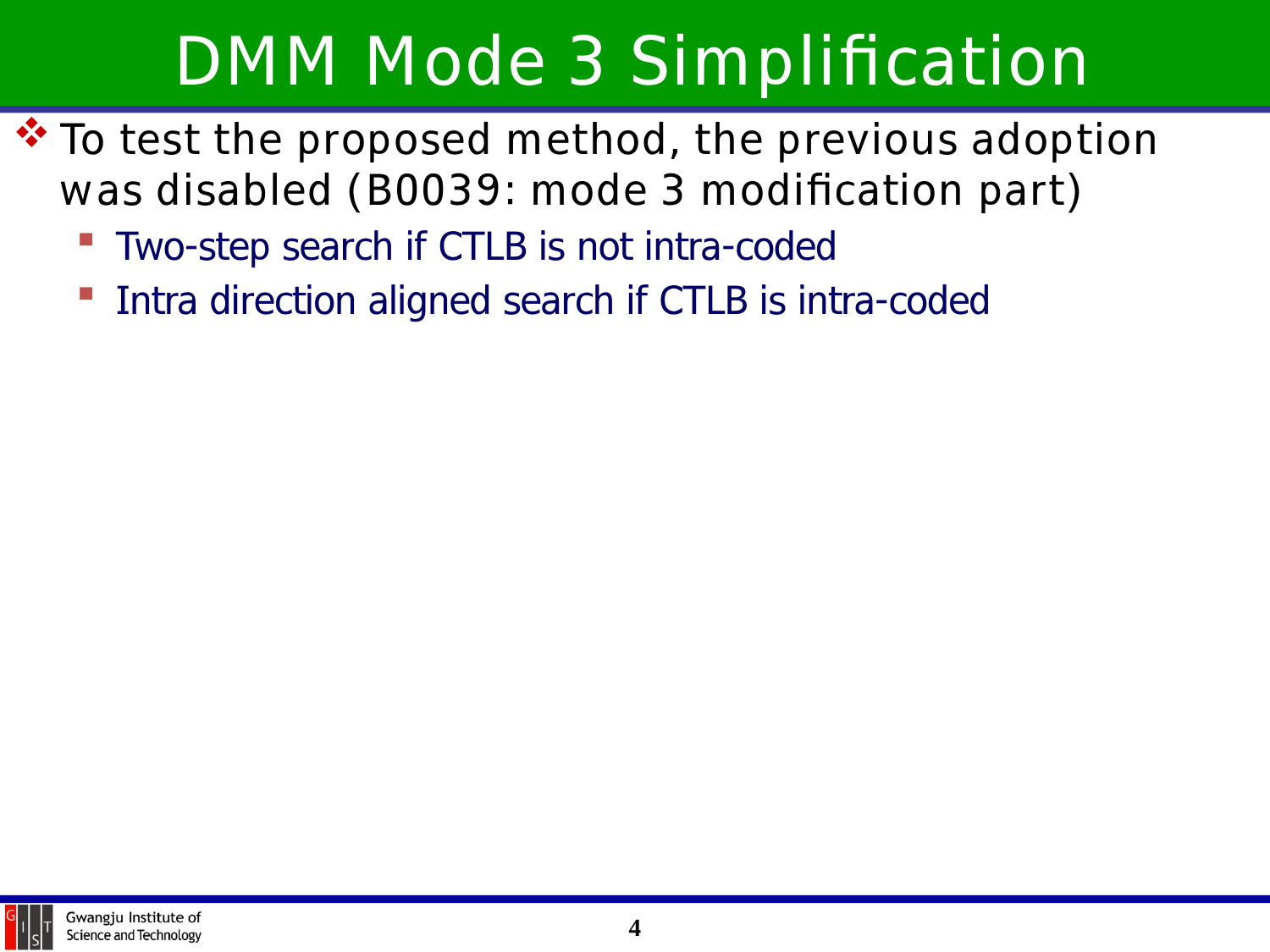

# DMM Mode 3 Simplification
To test the proposed method, the previous adoption was disabled (B0039: mode 3 modification part)
Two-step search if CTLB is not intra-coded
Intra direction aligned search if CTLB is intra-coded

4